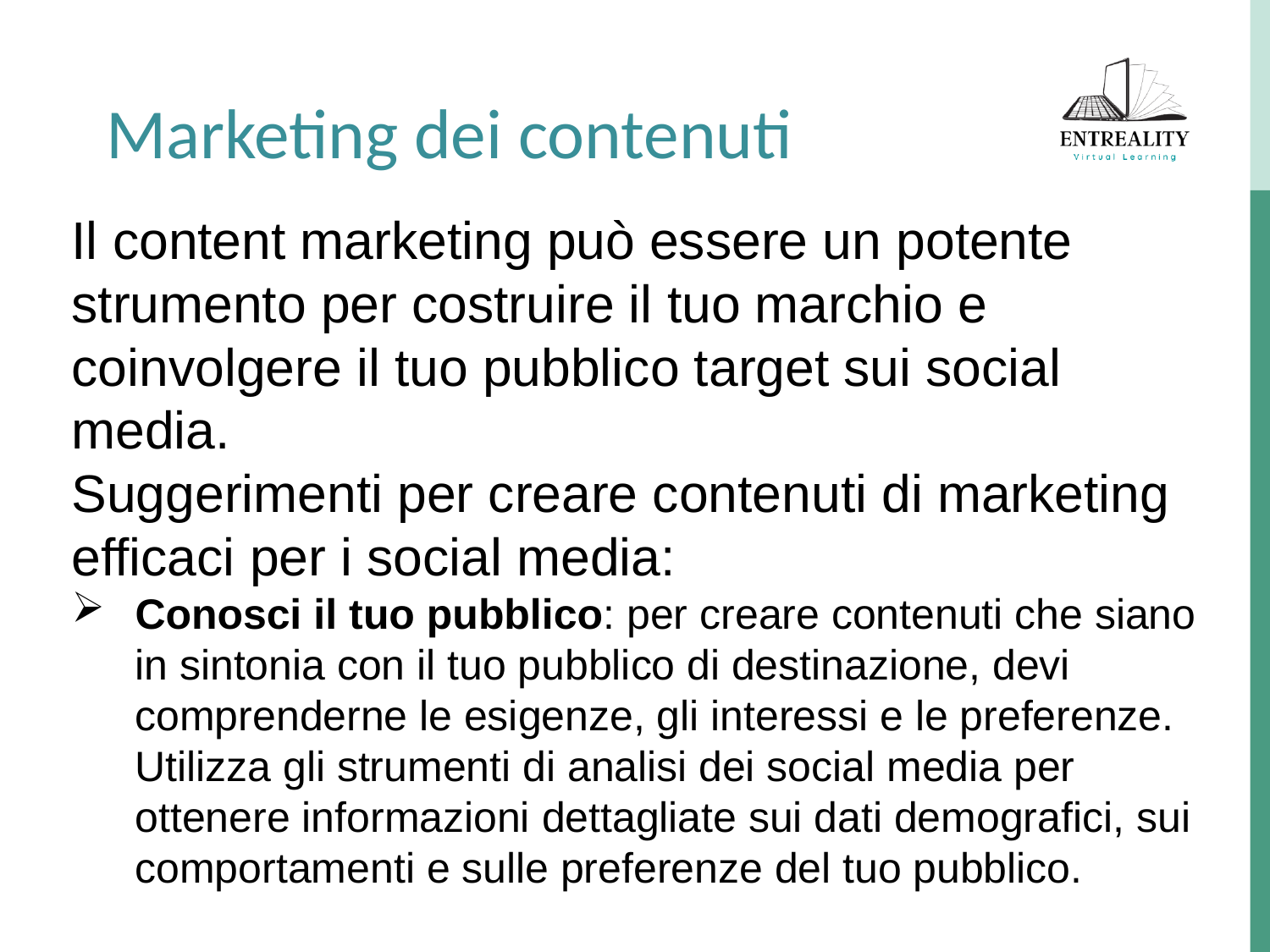

Marketing dei contenuti

Il content marketing può essere un potente strumento per costruire il tuo marchio e coinvolgere il tuo pubblico target sui social media.
Suggerimenti per creare contenuti di marketing efficaci per i social media:
Conosci il tuo pubblico: per creare contenuti che siano in sintonia con il tuo pubblico di destinazione, devi comprenderne le esigenze, gli interessi e le preferenze. Utilizza gli strumenti di analisi dei social media per ottenere informazioni dettagliate sui dati demografici, sui comportamenti e sulle preferenze del tuo pubblico.